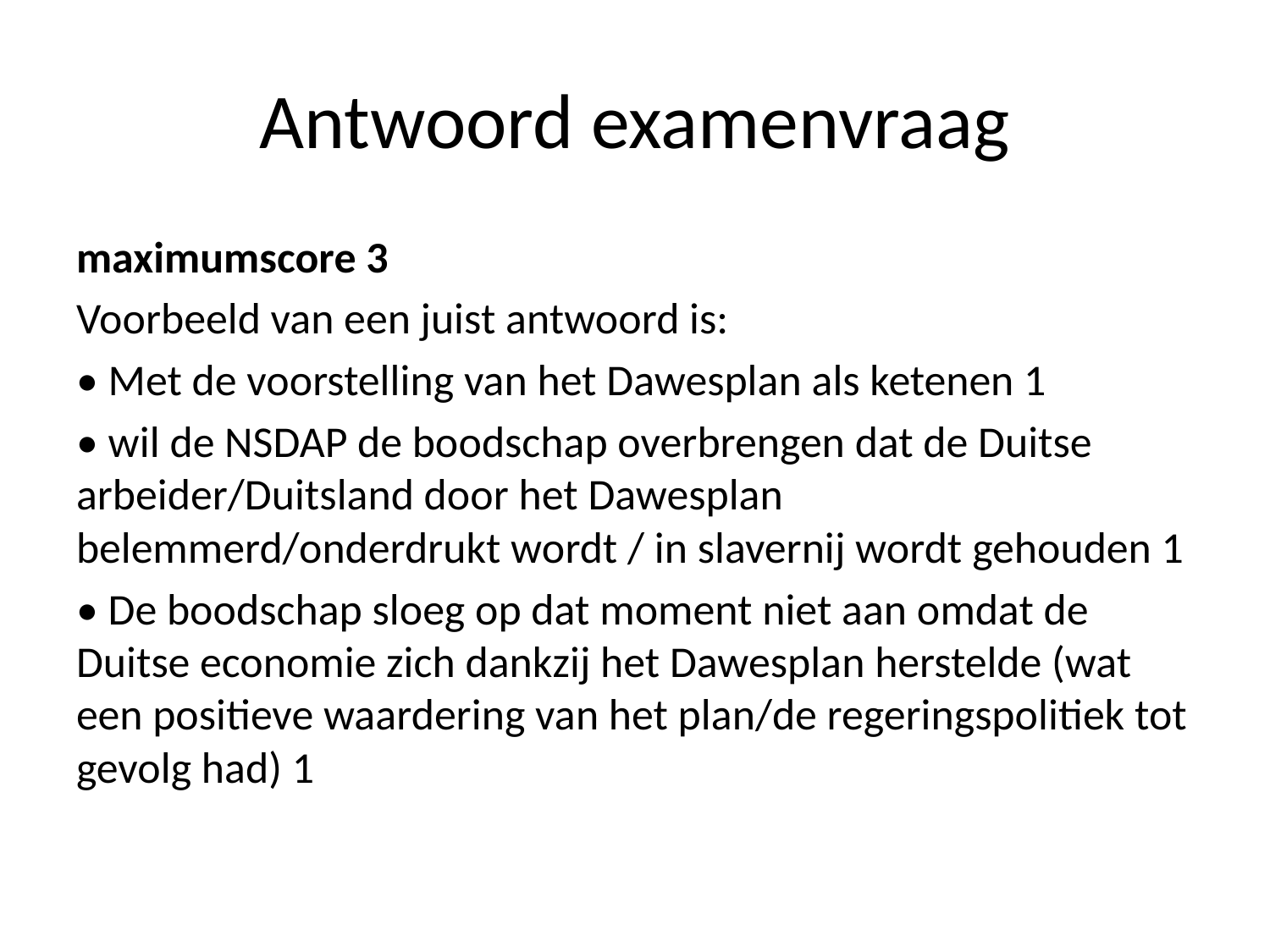

# Antwoord examenvraag
maximumscore 3
Voorbeeld van een juist antwoord is:
• Met de voorstelling van het Dawesplan als ketenen 1
• wil de NSDAP de boodschap overbrengen dat de Duitse arbeider/Duitsland door het Dawesplan belemmerd/onderdrukt wordt / in slavernij wordt gehouden 1
• De boodschap sloeg op dat moment niet aan omdat de Duitse economie zich dankzij het Dawesplan herstelde (wat een positieve waardering van het plan/de regeringspolitiek tot gevolg had) 1